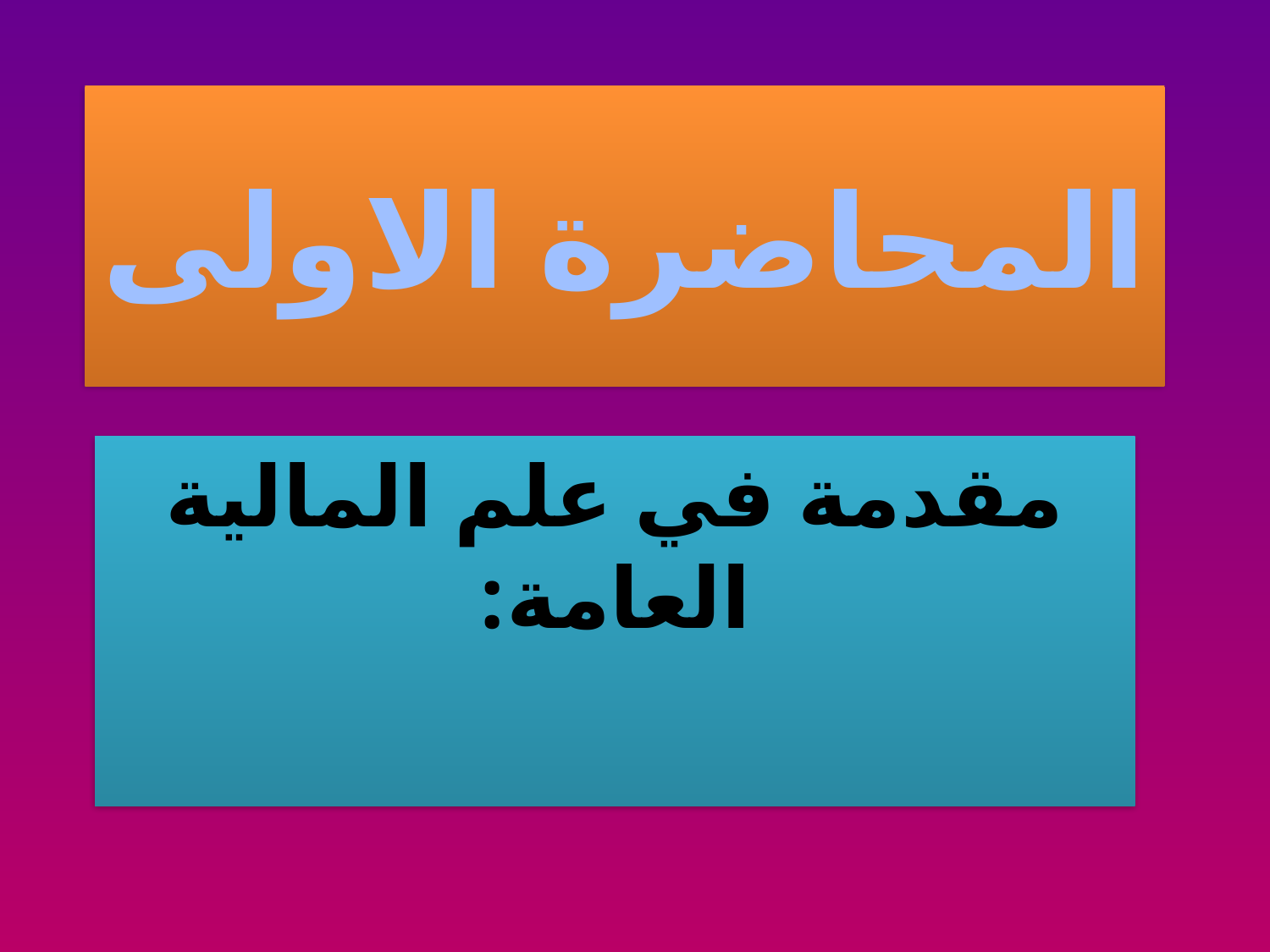

# المحاضرة الاولى
مقدمة في علم المالية العامة: